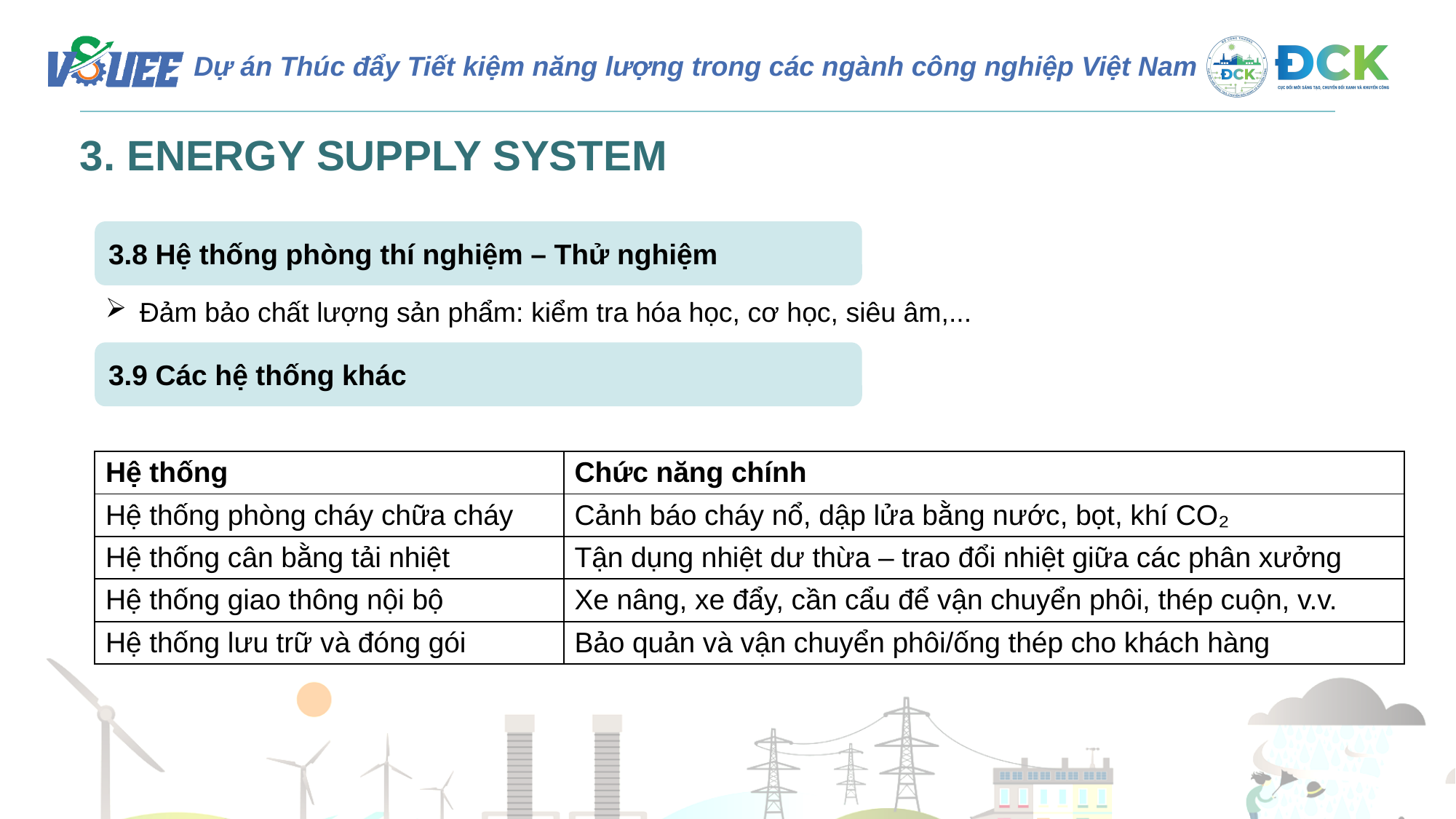

3. ENERGY SUPPLY SYSTEM
3.8 Hệ thống phòng thí nghiệm – Thử nghiệm
Đảm bảo chất lượng sản phẩm: kiểm tra hóa học, cơ học, siêu âm,...
3.9 Các hệ thống khác
| Hệ thống | Chức năng chính |
| --- | --- |
| Hệ thống phòng cháy chữa cháy | Cảnh báo cháy nổ, dập lửa bằng nước, bọt, khí CO₂ |
| Hệ thống cân bằng tải nhiệt | Tận dụng nhiệt dư thừa – trao đổi nhiệt giữa các phân xưởng |
| Hệ thống giao thông nội bộ | Xe nâng, xe đẩy, cần cẩu để vận chuyển phôi, thép cuộn, v.v. |
| Hệ thống lưu trữ và đóng gói | Bảo quản và vận chuyển phôi/ống thép cho khách hàng |